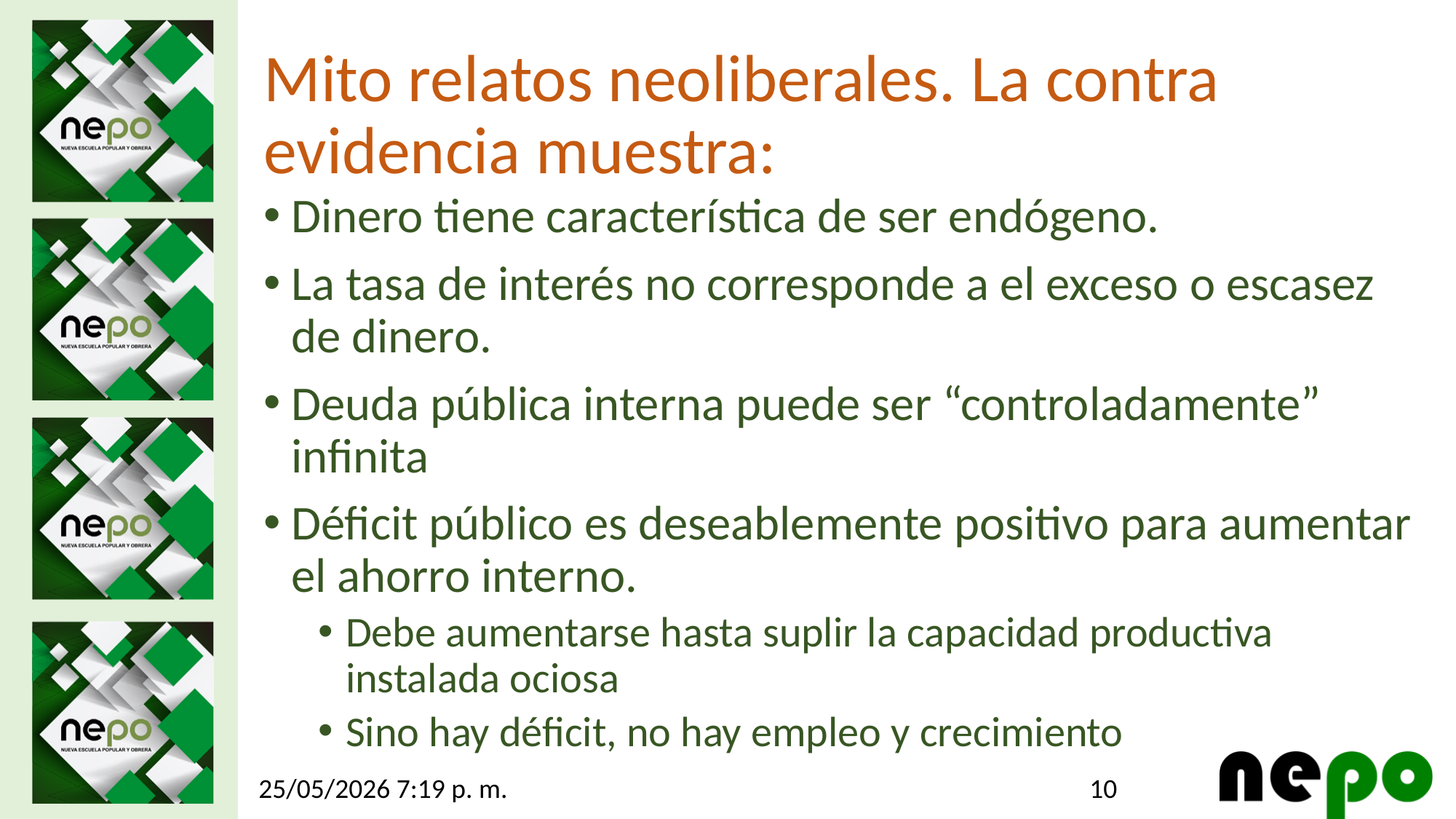

# Mito relatos neoliberales. La contra evidencia muestra:
Dinero tiene característica de ser endógeno.
La tasa de interés no corresponde a el exceso o escasez de dinero.
Deuda pública interna puede ser “controladamente” infinita
Déficit público es deseablemente positivo para aumentar el ahorro interno.
Debe aumentarse hasta suplir la capacidad productiva instalada ociosa
Sino hay déficit, no hay empleo y crecimiento
10
25/05/2026 7:19 p. m.